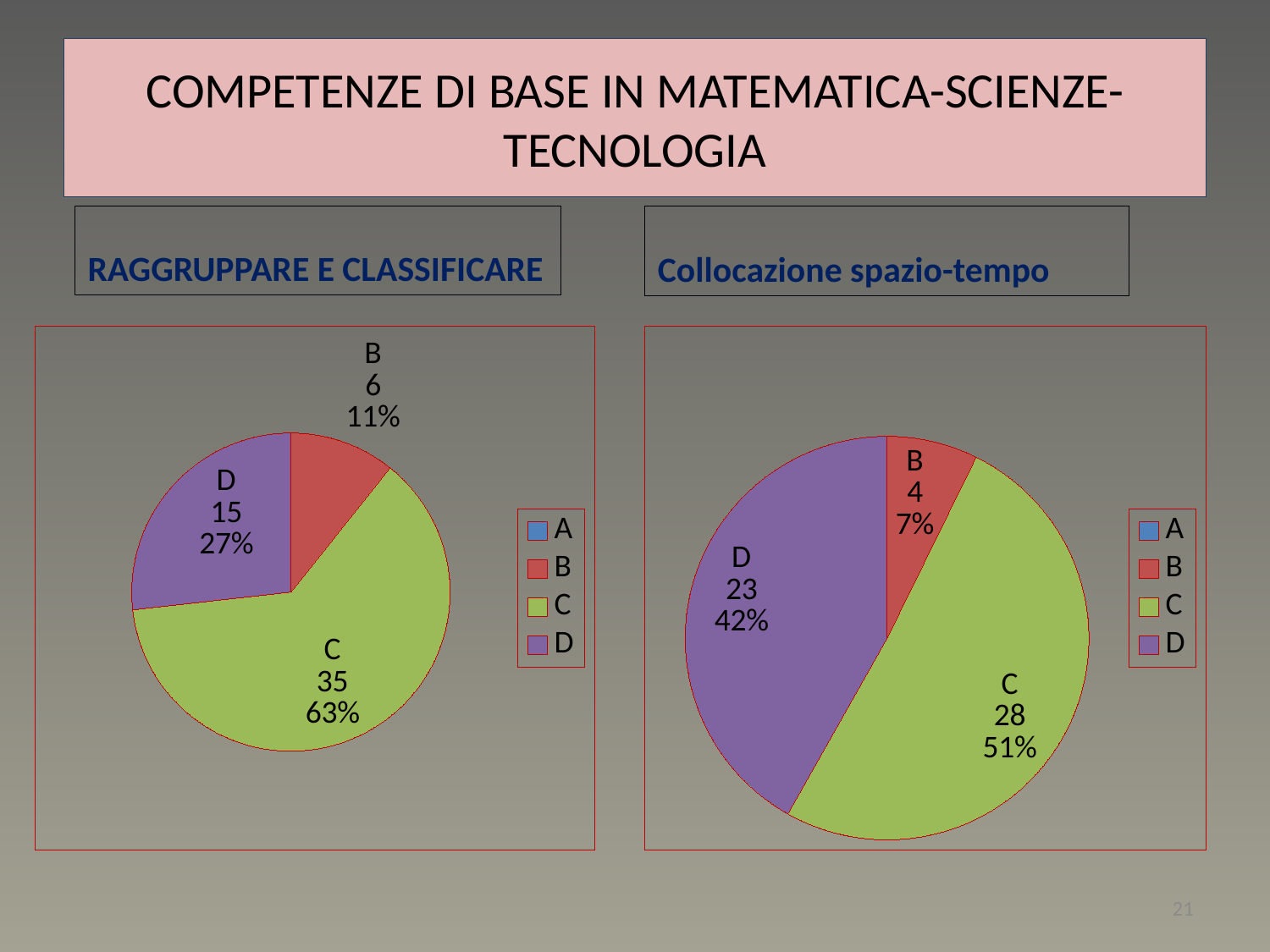

# COMPETENZE DI BASE IN MATEMATICA-SCIENZE-TECNOLOGIA
RAGGRUPPARE E CLASSIFICARE
Collocazione spazio-tempo

### Chart

| Category | Vendite |
|---|---|
| A | 0.0 |
| B | 6.0 |
| C | 35.0 |
| D | 15.0 |

### Chart

| Category | Vendite |
|---|---|
| A | 0.0 |
| B | 4.0 |
| C | 28.0 |
| D | 23.0 |
21